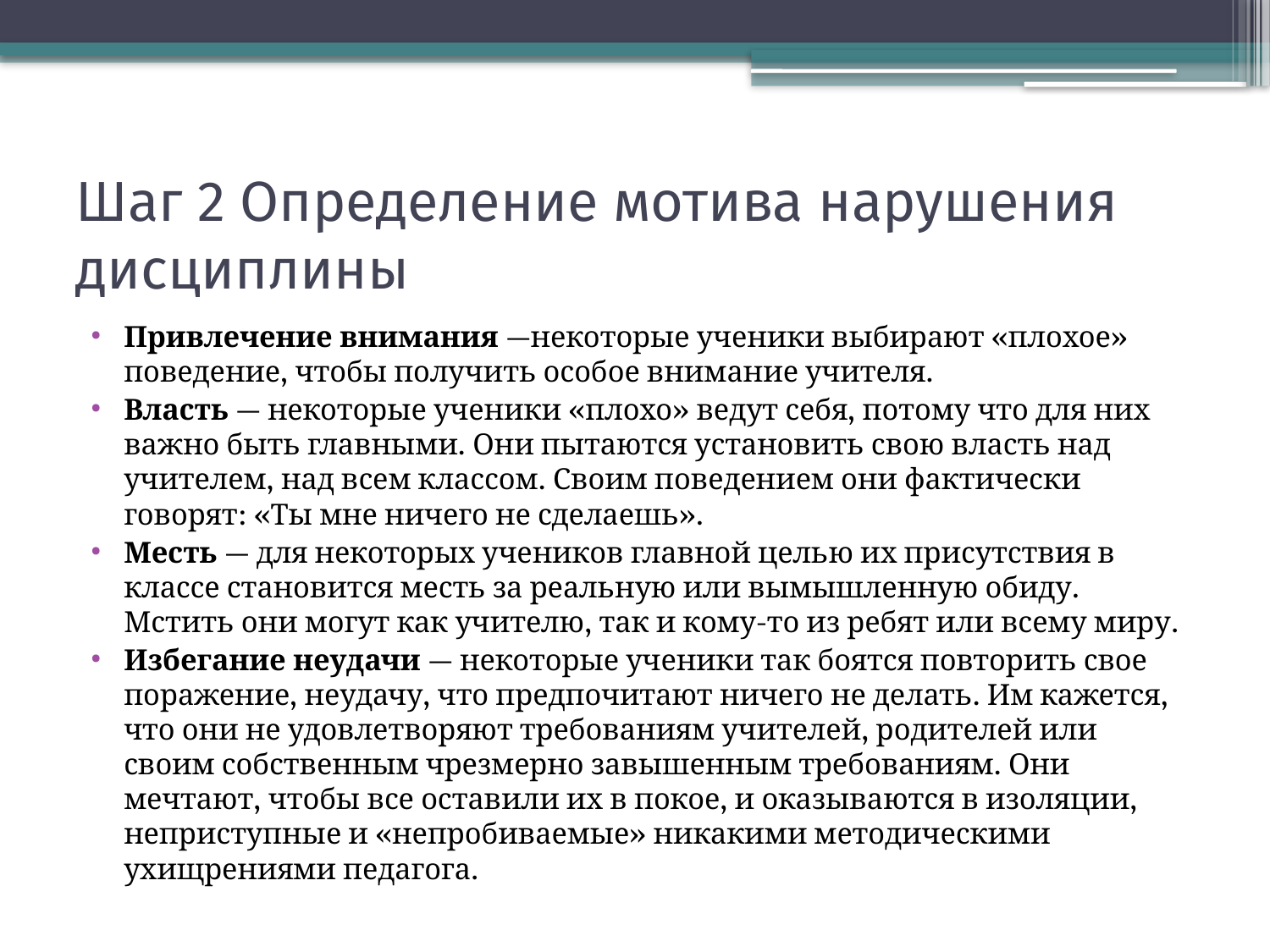

# Шаг 2 Определение мотива нарушения дисциплины
Привлечение внимания —некоторые ученики выбирают «плохое» поведение, чтобы получить особое внимание учителя.
Власть — некоторые ученики «плохо» ведут себя, потому что для них важно быть главными. Они пытаются установить свою власть над учителем, над всем классом. Своим поведением они фактически говорят: «Ты мне ничего не сделаешь».
Месть — для некоторых учеников главной целью их присутствия в классе становится месть за реальную или вымышленную обиду. Мстить они могут как учителю, так и кому-то из ребят или всему миру.
Избегание неудачи — некоторые ученики так боятся повторить свое поражение, неудачу, что предпочитают ничего не делать. Им кажется, что они не удовлетворяют требованиям учителей, родителей или своим собственным чрезмерно завышенным требованиям. Они мечтают, чтобы все оставили их в покое, и оказываются в изоляции, неприступные и «непробиваемые» никакими методическими ухищрениями педагога.